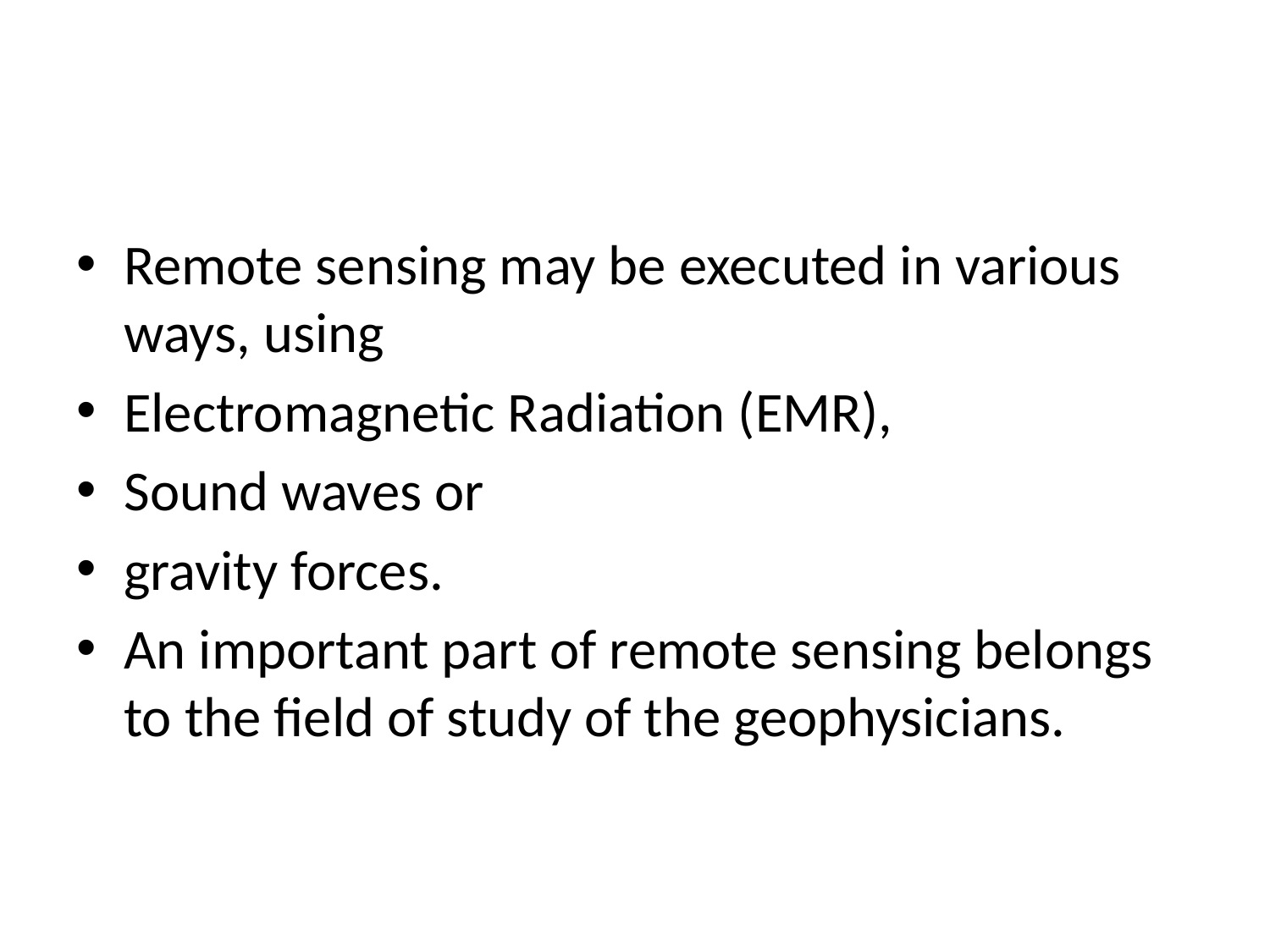

#
Remote sensing may be executed in various ways, using
Electromagnetic Radiation (EMR),
Sound waves or
gravity forces.
An important part of remote sensing belongs to the field of study of the geophysicians.